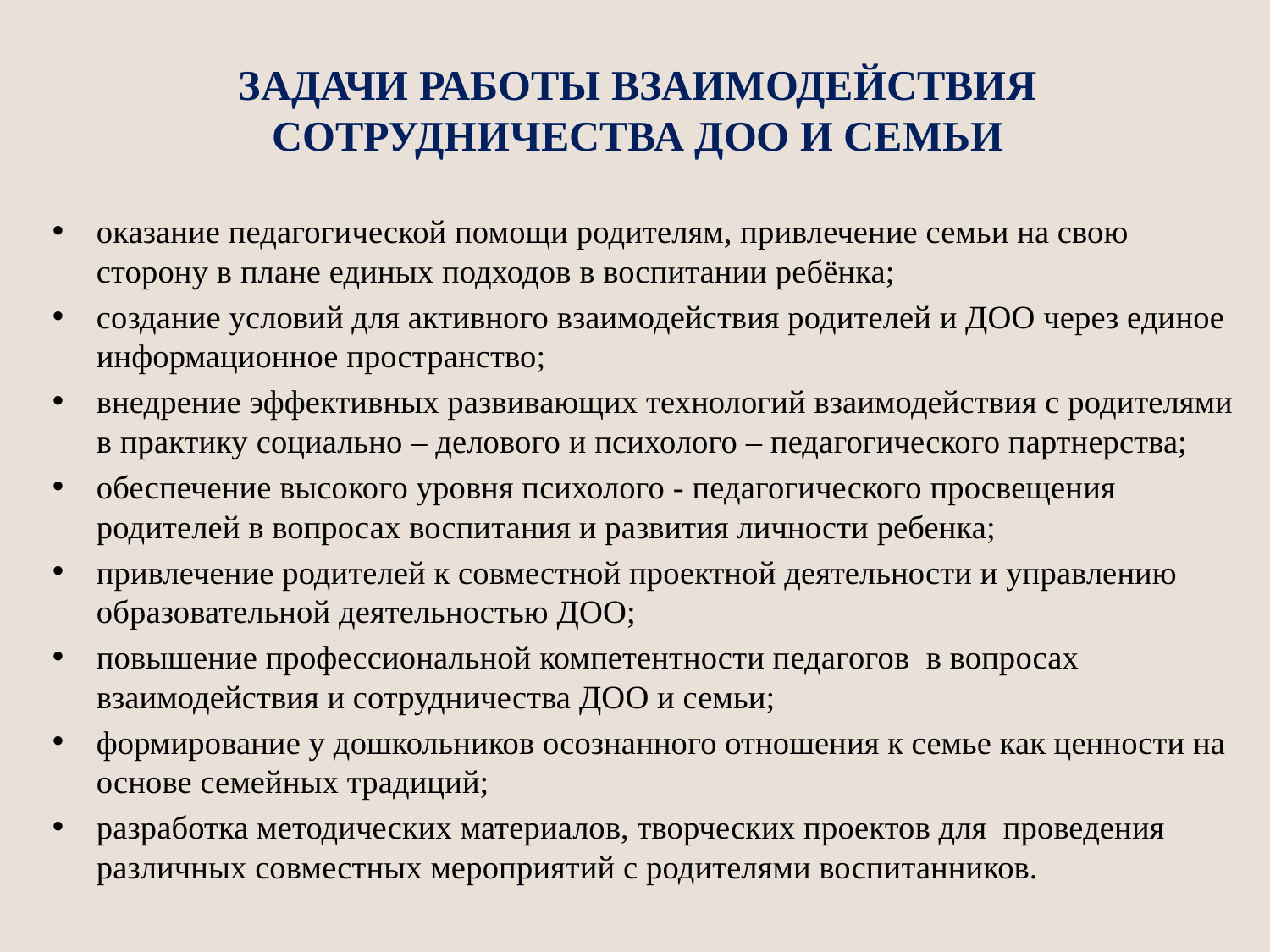

# ЗАДАЧИ РАБОТЫ ВЗАИМОДЕЙСТВИЯ СОТРУДНИЧЕСТВА ДОО И СЕМЬИ

оказание педагогической помощи родителям, привлечение семьи на свою сторону в плане единых подходов в воспитании ребёнка;
создание условий для активного взаимодействия родителей и ДОО через единое информационное пространство;
внедрение эффективных развивающих технологий взаимодействия с родителями в практику социально – делового и психолого – педагогического партнерства;
обеспечение высокого уровня психолого - педагогического просвещения родителей в вопросах воспитания и развития личности ребенка;
привлечение родителей к совместной проектной деятельности и управлению образовательной деятельностью ДОО;
повышение профессиональной компетентности педагогов  в вопросах взаимодействия и сотрудничества ДОО и семьи;
формирование у дошкольников осознанного отношения к семье как ценности на основе семейных традиций;
разработка методических материалов, творческих проектов для  проведения различных совместных мероприятий с родителями воспитанников.